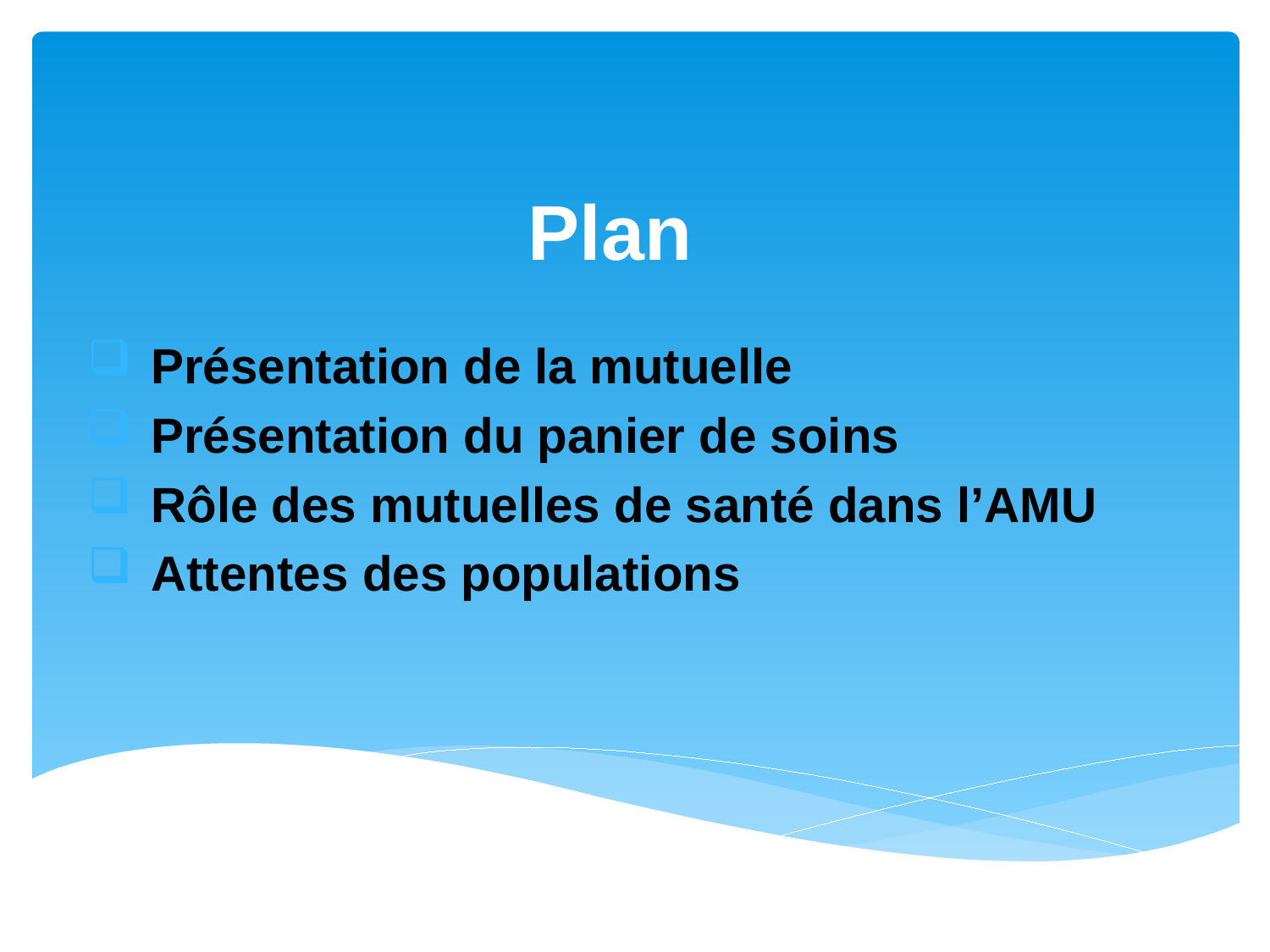

Plan

Présentation de la mutuelle
Présentation du panier de soins
Rôle des mutuelles de santé dans l’AMU
Attentes des populations